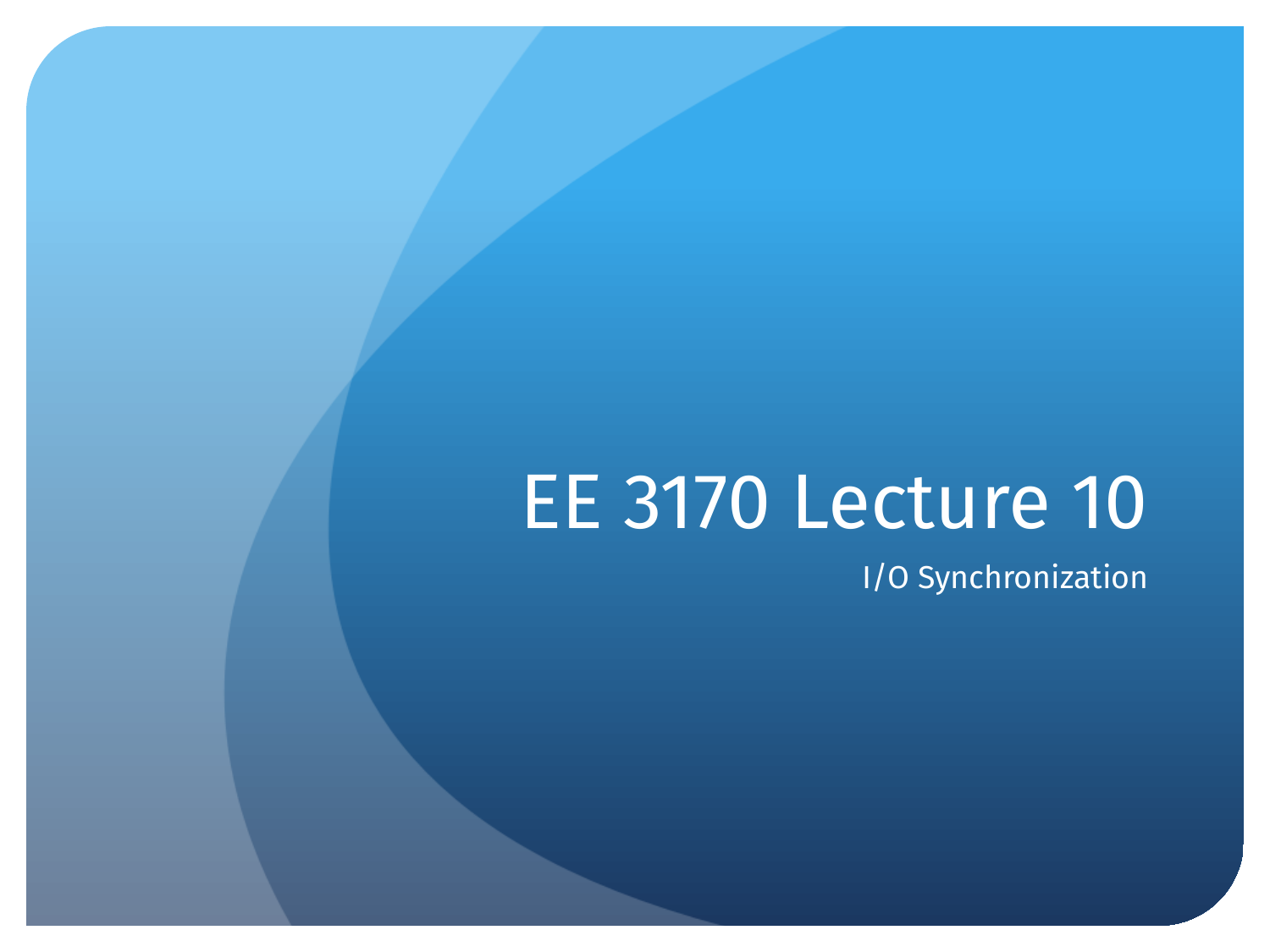

# EE 3170 Lecture 10
I/O Synchronization